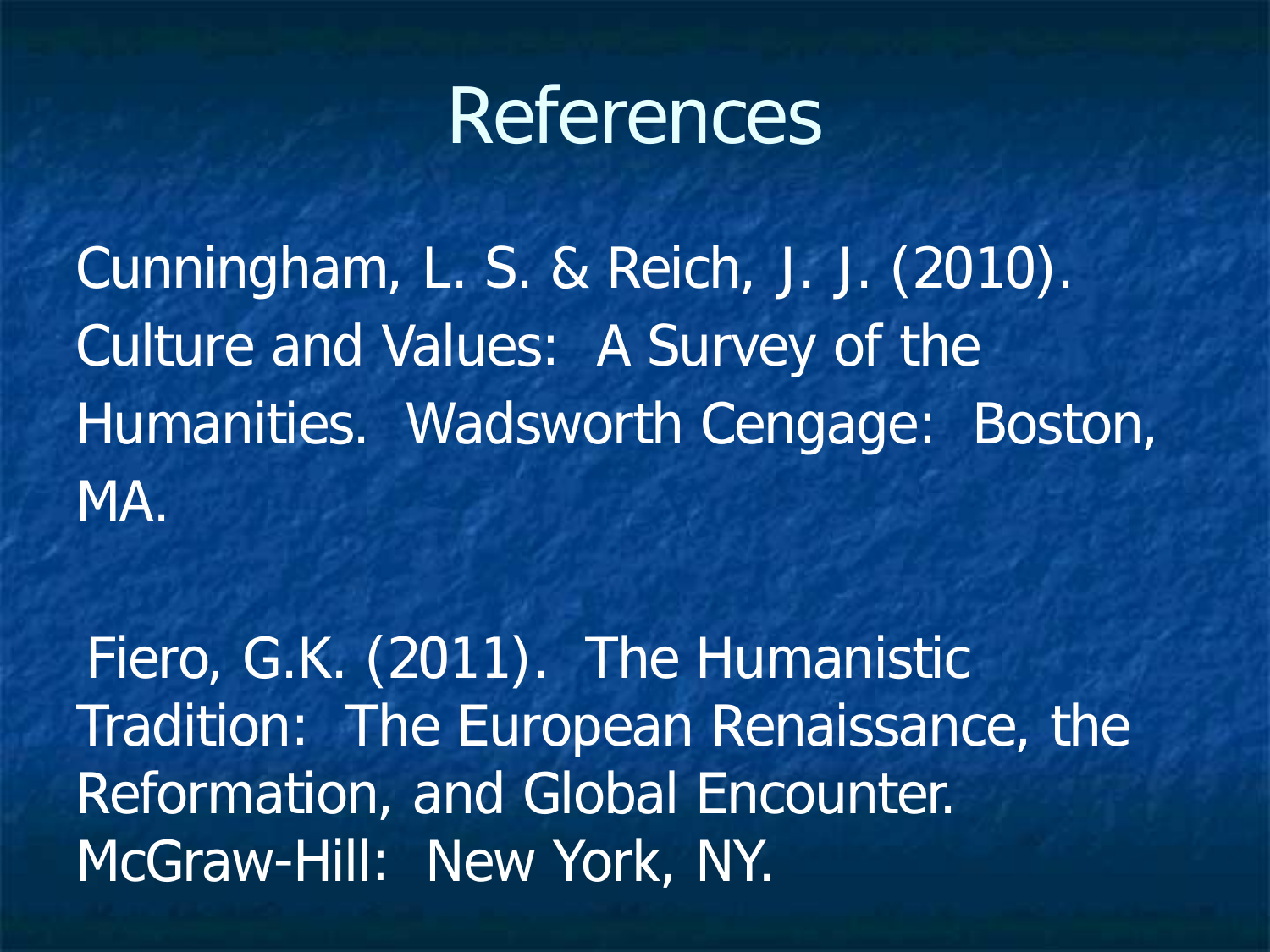

# References
Cunningham, L. S. & Reich, J. J. (2010).  Culture and Values:  A Survey of the Humanities.  Wadsworth Cengage:  Boston, MA.

Fiero, G.K. (2011).  The Humanistic Tradition:  The European Renaissance, the Reformation, and Global Encounter.  McGraw-Hill:  New York, NY.